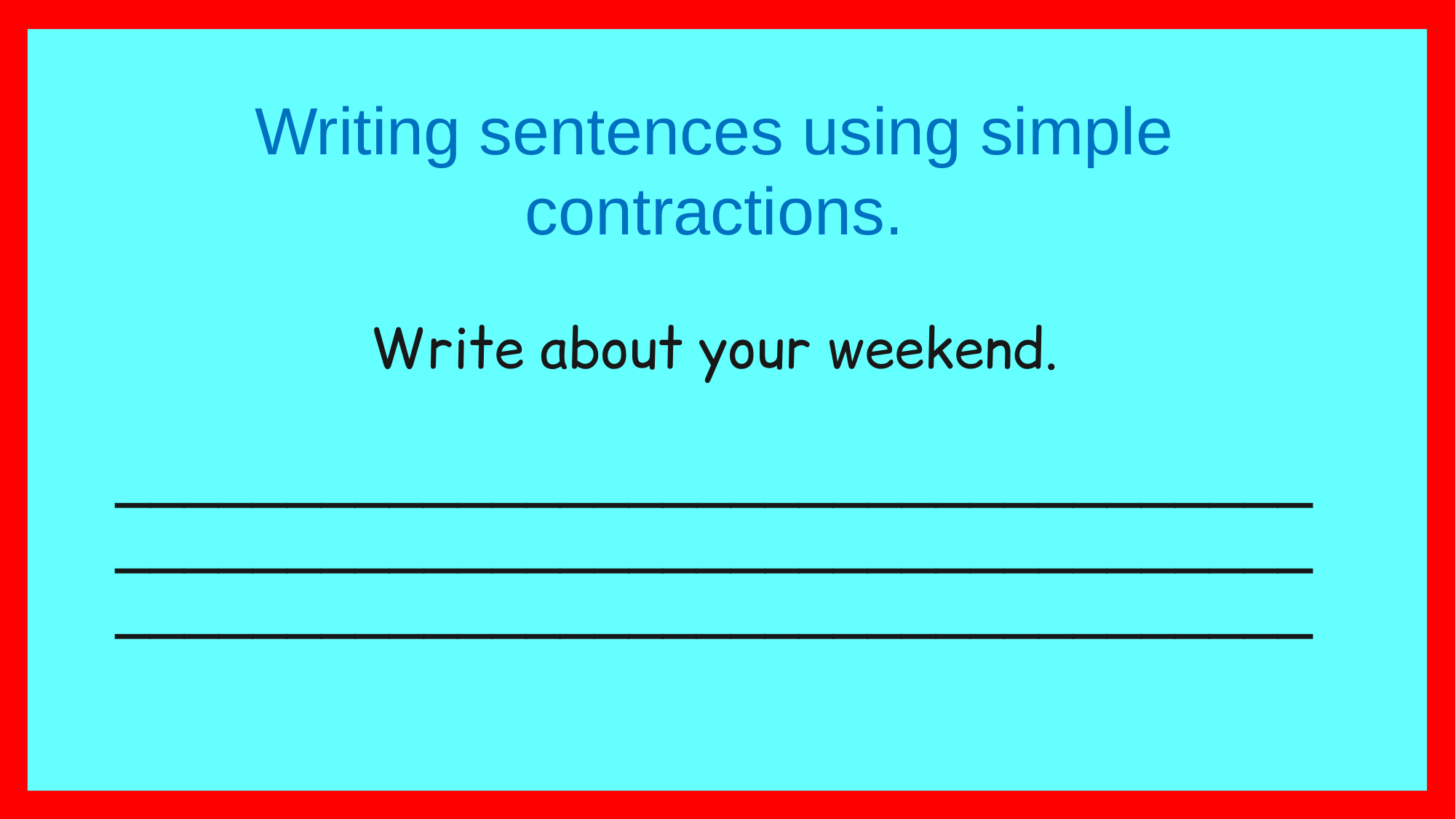

Writing sentences using simple contractions.

Write about your weekend.

_________________________________________________________________________________________________________